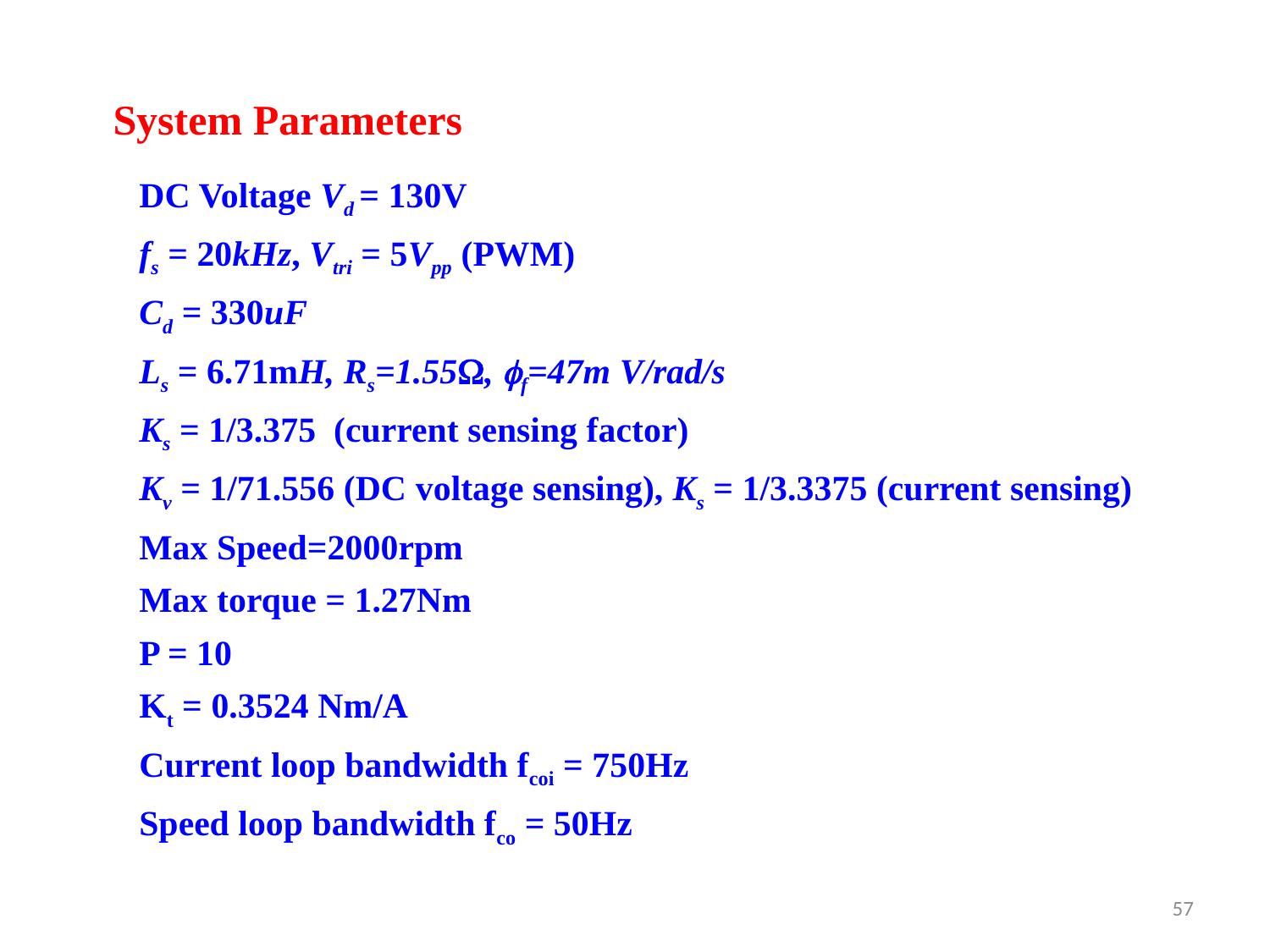

System Parameters
DC Voltage Vd = 130V
fs = 20kHz, Vtri = 5Vpp (PWM)
Cd = 330uF
Ls = 6.71mH, Rs=1.55Ω, φf=47m V/rad/s
Ks = 1/3.375  (current sensing factor)
Kv = 1/71.556 (DC voltage sensing), Ks = 1/3.3375 (current sensing)
Max Speed=2000rpm
Max torque = 1.27Nm
P = 10
Kt = 0.3524 Nm/A
Current loop bandwidth fcoi = 750Hz
Speed loop bandwidth fco = 50Hz
57